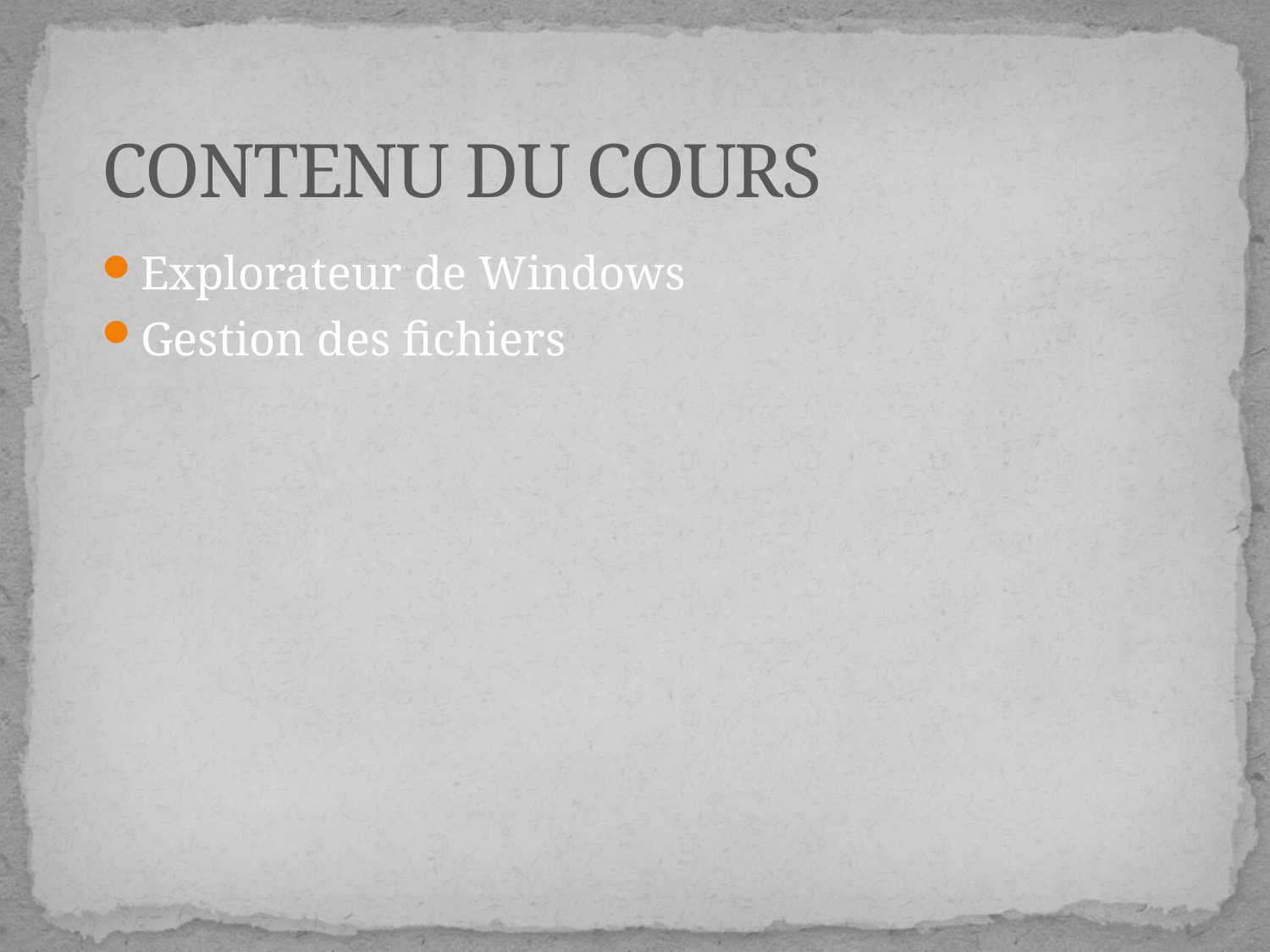

# CONTENU DU COURS
Explorateur de Windows
Gestion des fichiers